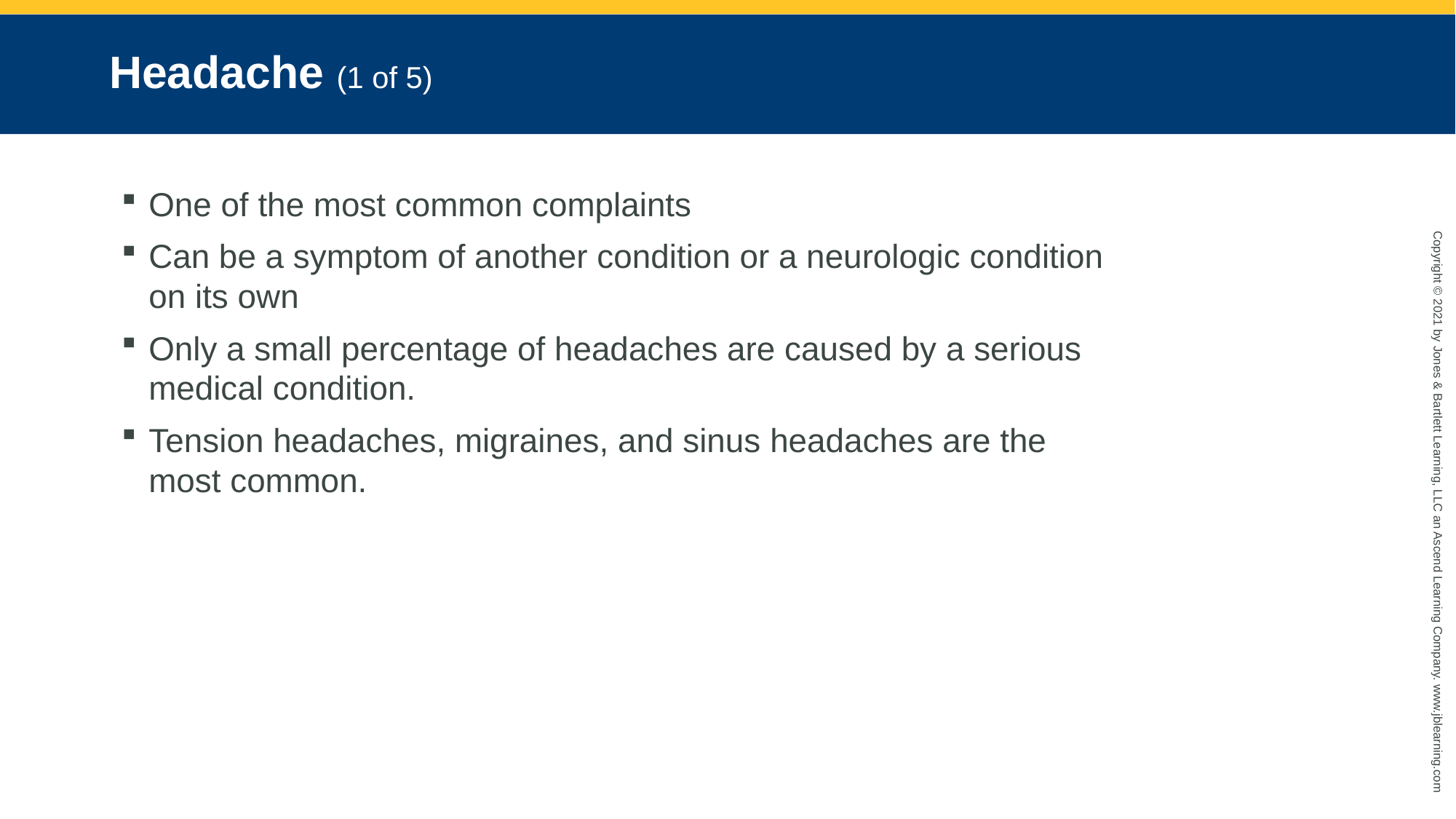

# Headache (1 of 5)
One of the most common complaints
Can be a symptom of another condition or a neurologic condition on its own
Only a small percentage of headaches are caused by a serious medical condition.
Tension headaches, migraines, and sinus headaches are the most common.